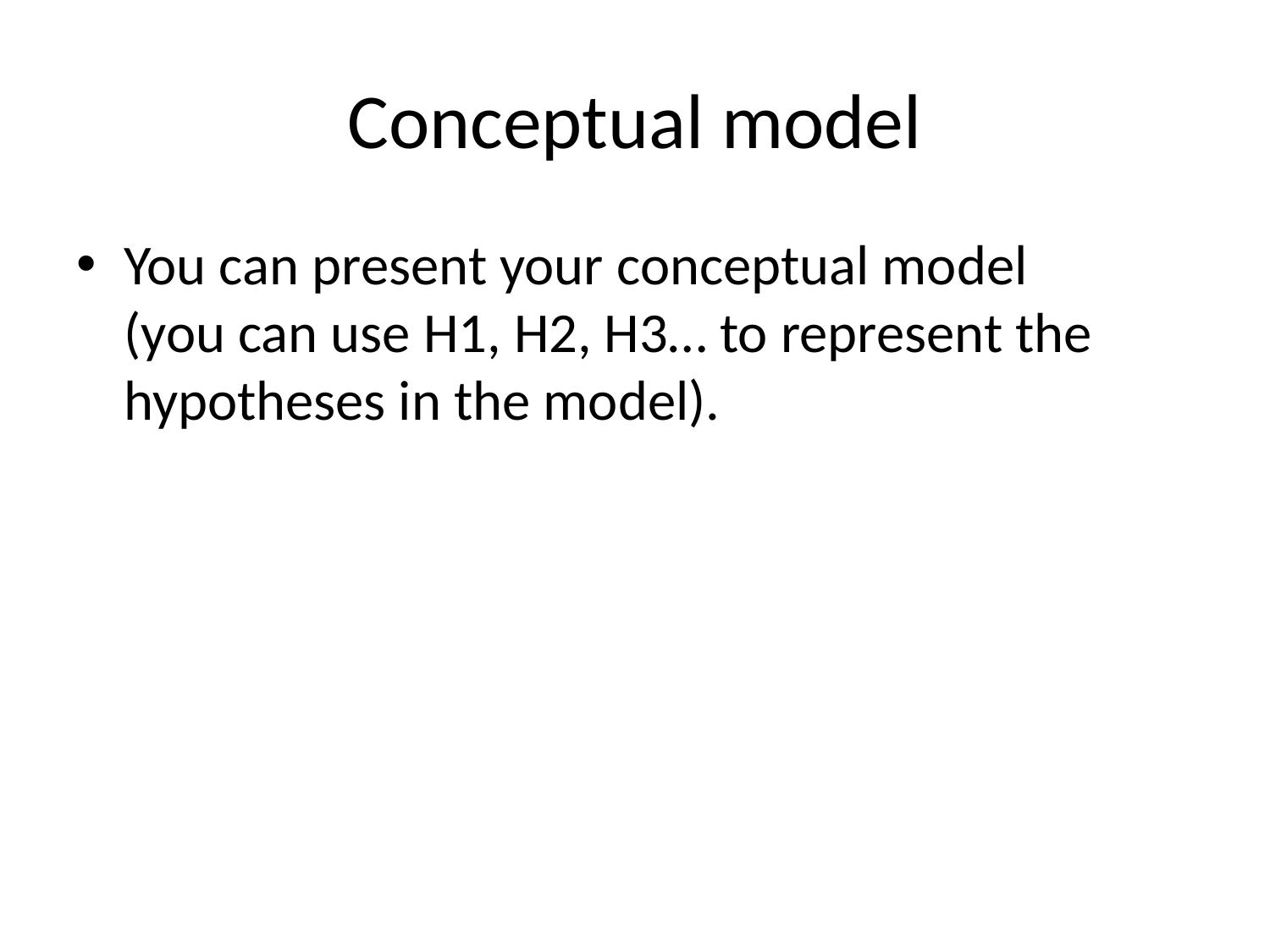

# Conceptual model
You can present your conceptual model
(you can use H1, H2, H3… to represent the hypotheses in the model).